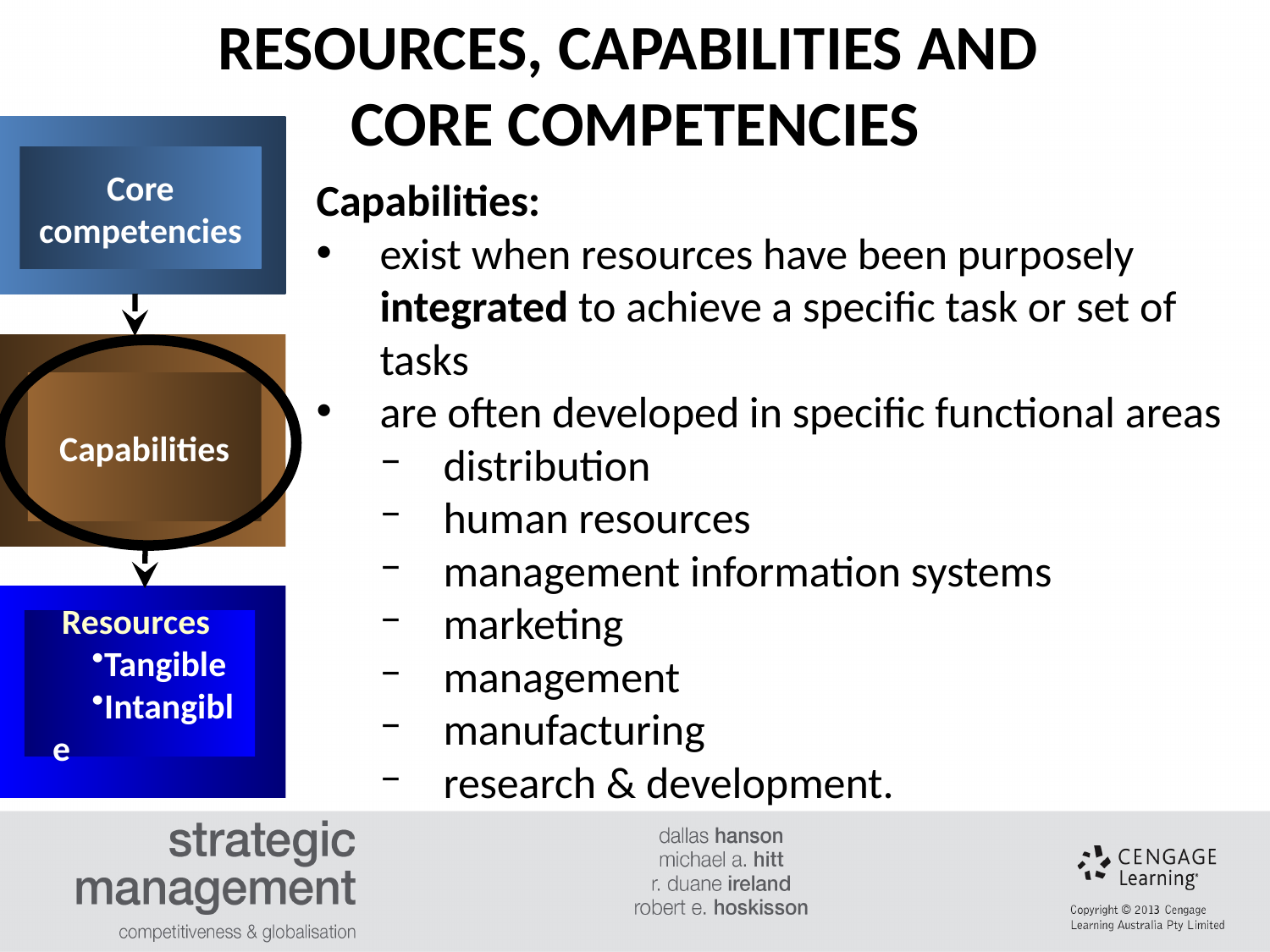

RESOURCES, CAPABILITIES AND
CORE COMPETENCIES

Core competencies
Capabilities:
exist when resources have been purposely integrated to achieve a specific task or set of tasks
are often developed in specific functional areas
distribution
human resources
management information systems
marketing
management
manufacturing
research & development.

Capabilities

 Resources
Tangible
Intangible